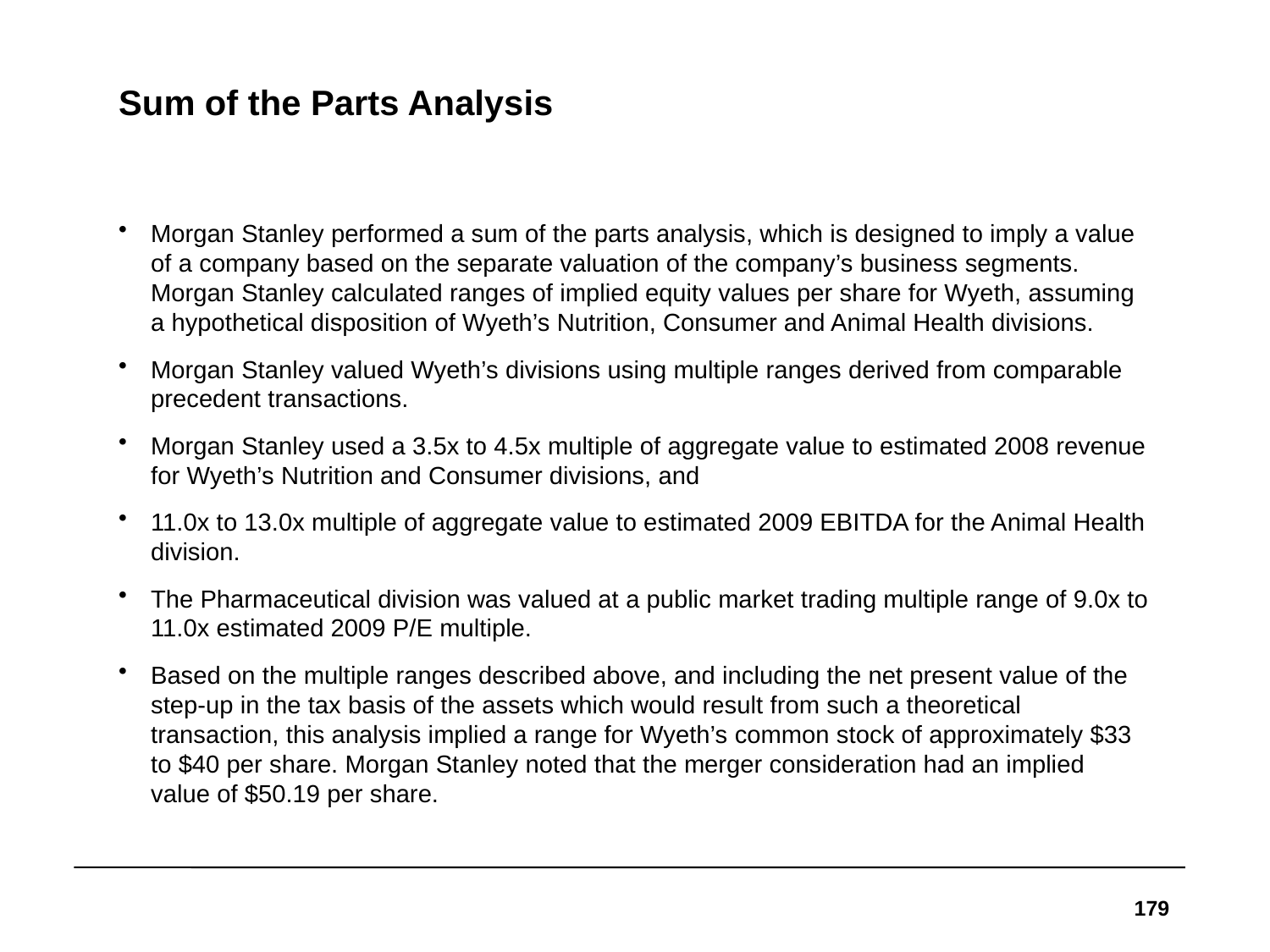

# Sum of the Parts Analysis
Morgan Stanley performed a sum of the parts analysis, which is designed to imply a value of a company based on the separate valuation of the company’s business segments. Morgan Stanley calculated ranges of implied equity values per share for Wyeth, assuming a hypothetical disposition of Wyeth’s Nutrition, Consumer and Animal Health divisions.
Morgan Stanley valued Wyeth’s divisions using multiple ranges derived from comparable precedent transactions.
Morgan Stanley used a 3.5x to 4.5x multiple of aggregate value to estimated 2008 revenue for Wyeth’s Nutrition and Consumer divisions, and
11.0x to 13.0x multiple of aggregate value to estimated 2009 EBITDA for the Animal Health division.
The Pharmaceutical division was valued at a public market trading multiple range of 9.0x to 11.0x estimated 2009 P/E multiple.
Based on the multiple ranges described above, and including the net present value of the step-up in the tax basis of the assets which would result from such a theoretical transaction, this analysis implied a range for Wyeth’s common stock of approximately $33 to $40 per share. Morgan Stanley noted that the merger consideration had an implied value of $50.19 per share.